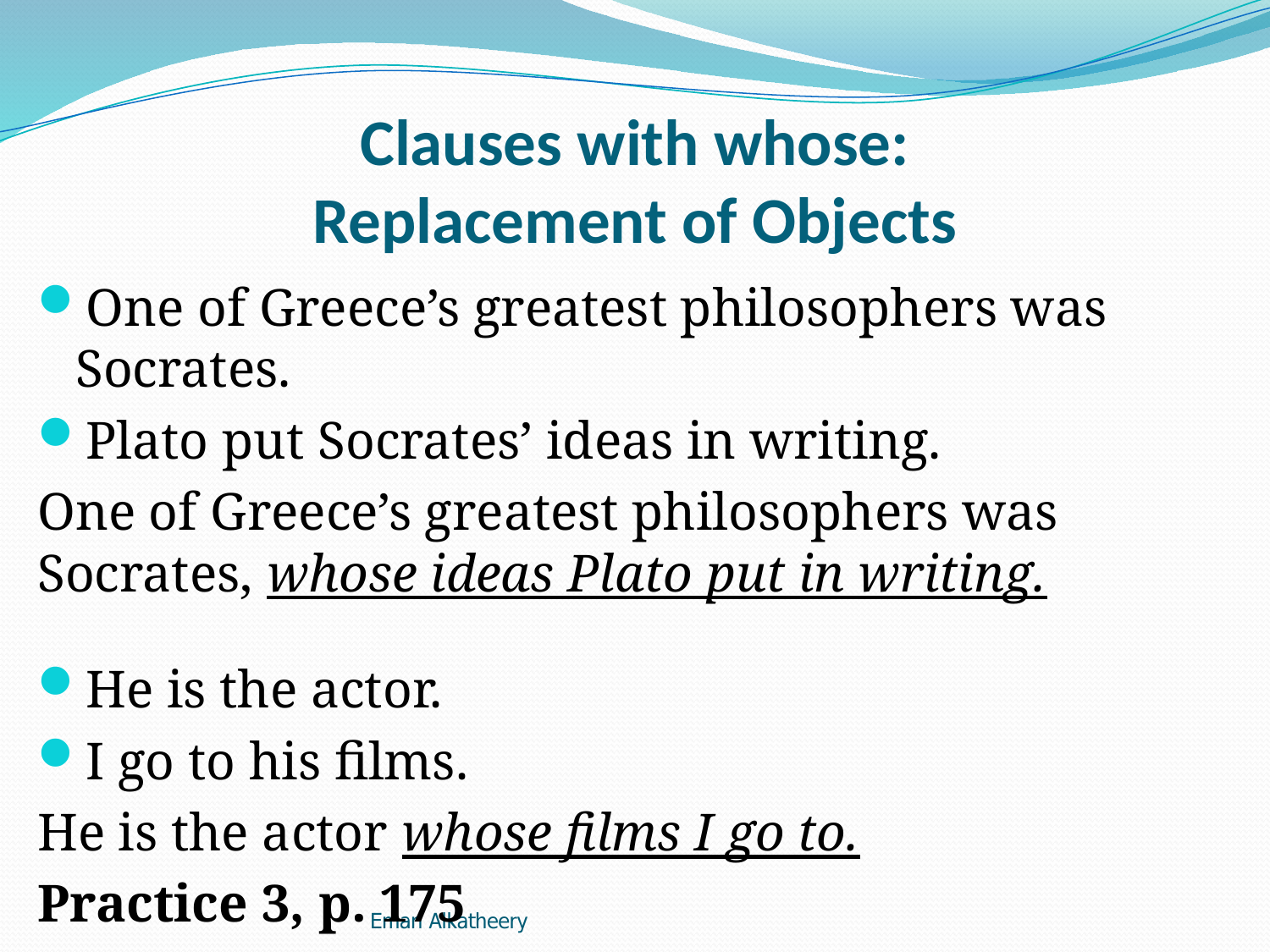

# Clauses with whose: Replacement of Objects
One of Greece’s greatest philosophers was Socrates.
Plato put Socrates’ ideas in writing.
One of Greece’s greatest philosophers was Socrates, whose ideas Plato put in writing.

He is the actor.
I go to his films.
He is the actor whose films I go to.
Practice 3, p. 175
Eman Alkatheery